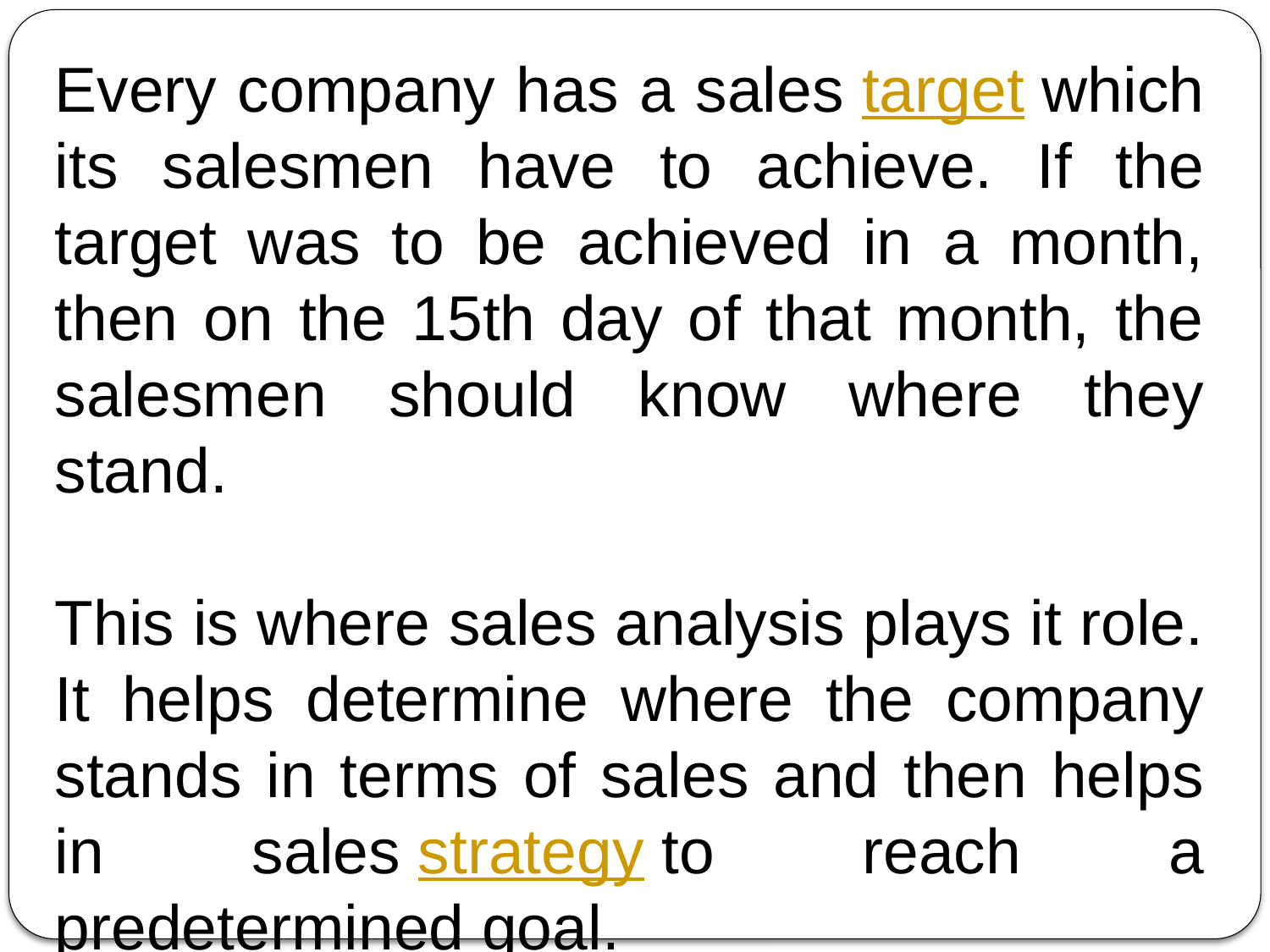

Every company has a sales target which its salesmen have to achieve. If the target was to be achieved in a month, then on the 15th day of that month, the salesmen should know where they stand.

This is where sales analysis plays it role. It helps determine where the company stands in terms of sales and then helps in sales strategy to reach a predetermined goal.